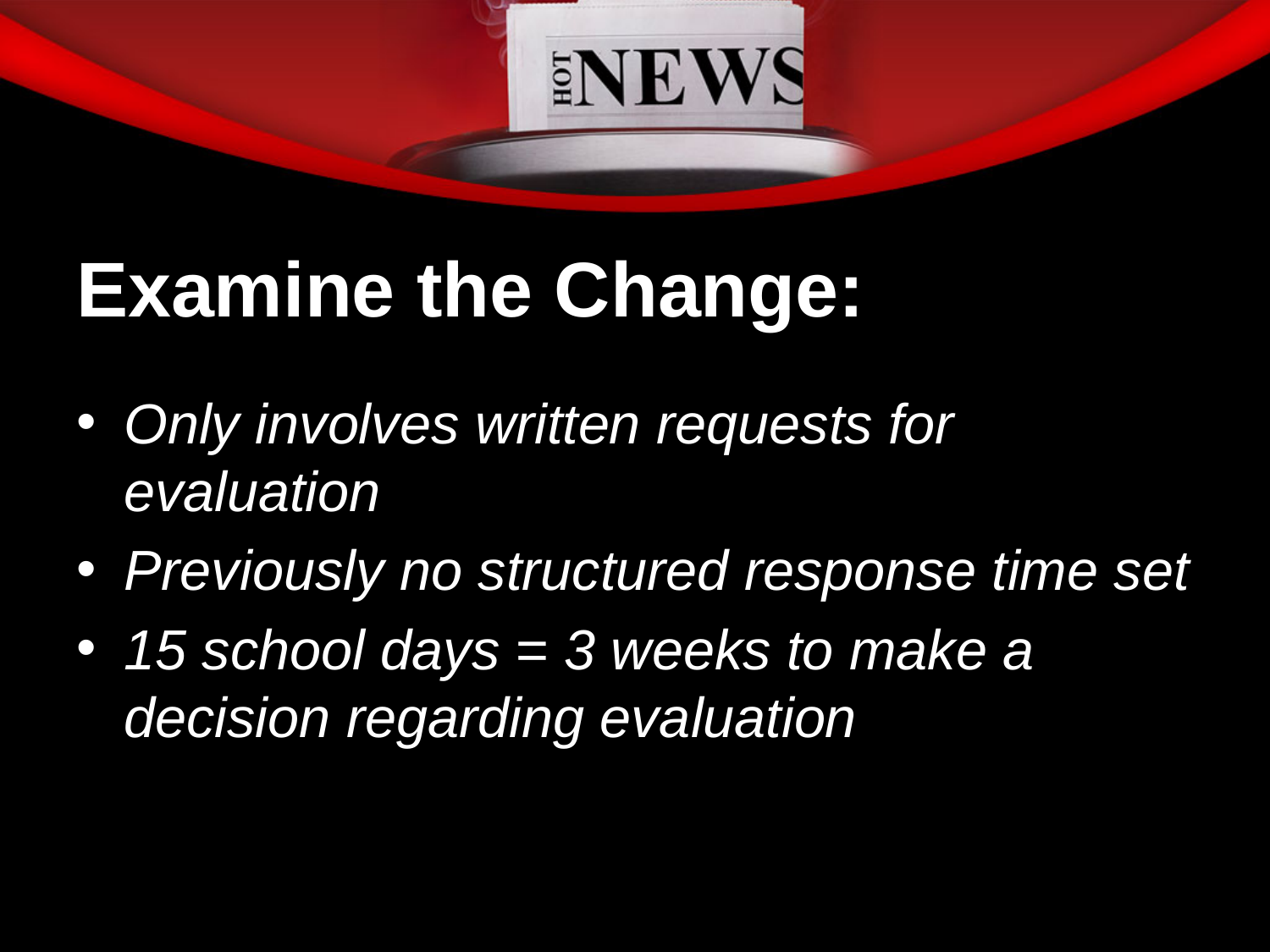

# Examine the Change:
Only involves written requests for evaluation
Previously no structured response time set
15 school days = 3 weeks to make a decision regarding evaluation